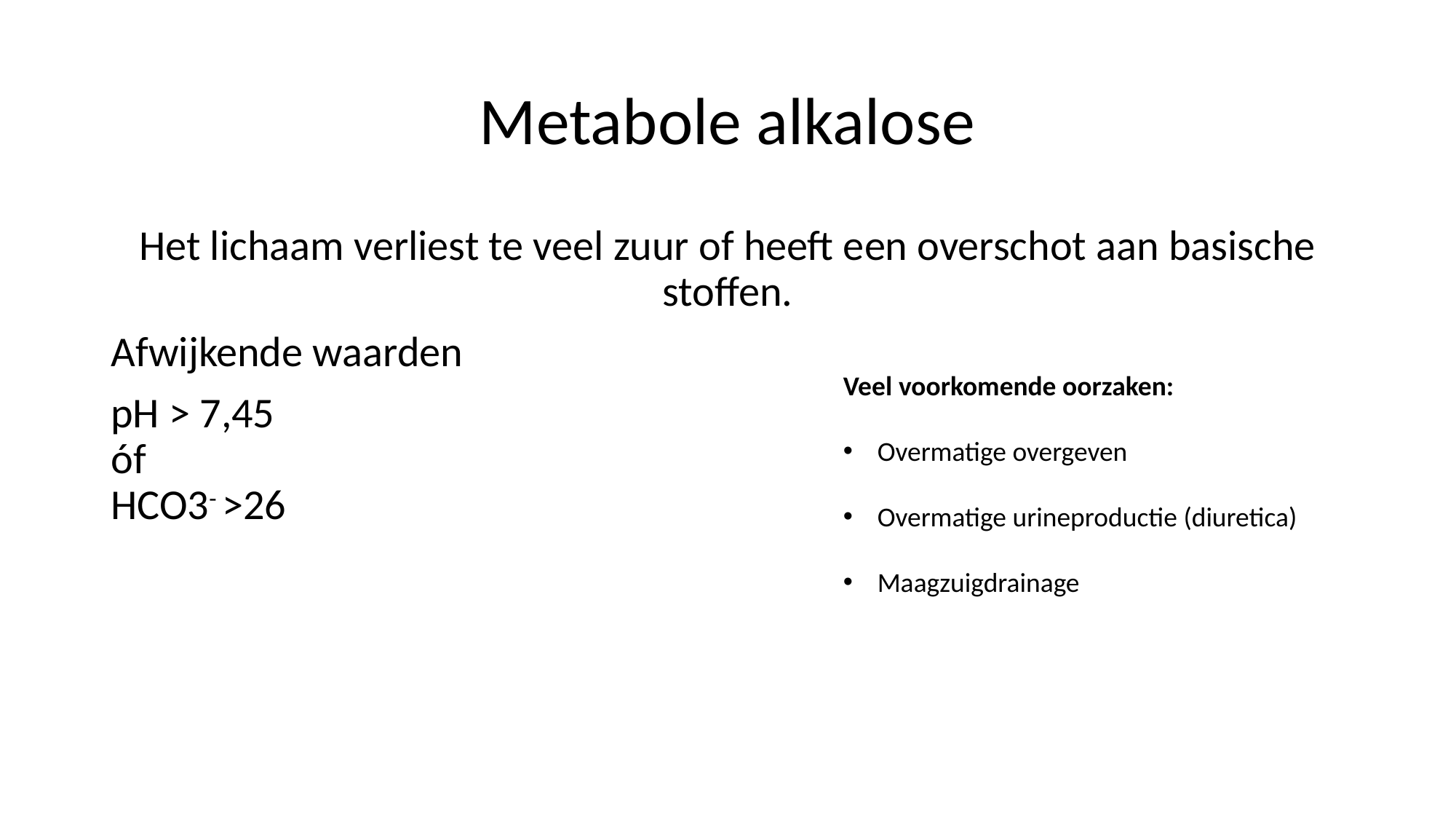

# Metabole alkalose
Het lichaam verliest te veel zuur of heeft een overschot aan basische stoffen.
Afwijkende waarden
pH > 7,45
óf
HCO3- >26
Veel voorkomende oorzaken:

Overmatige overgeven

Overmatige urineproductie (diuretica)

Maagzuigdrainage